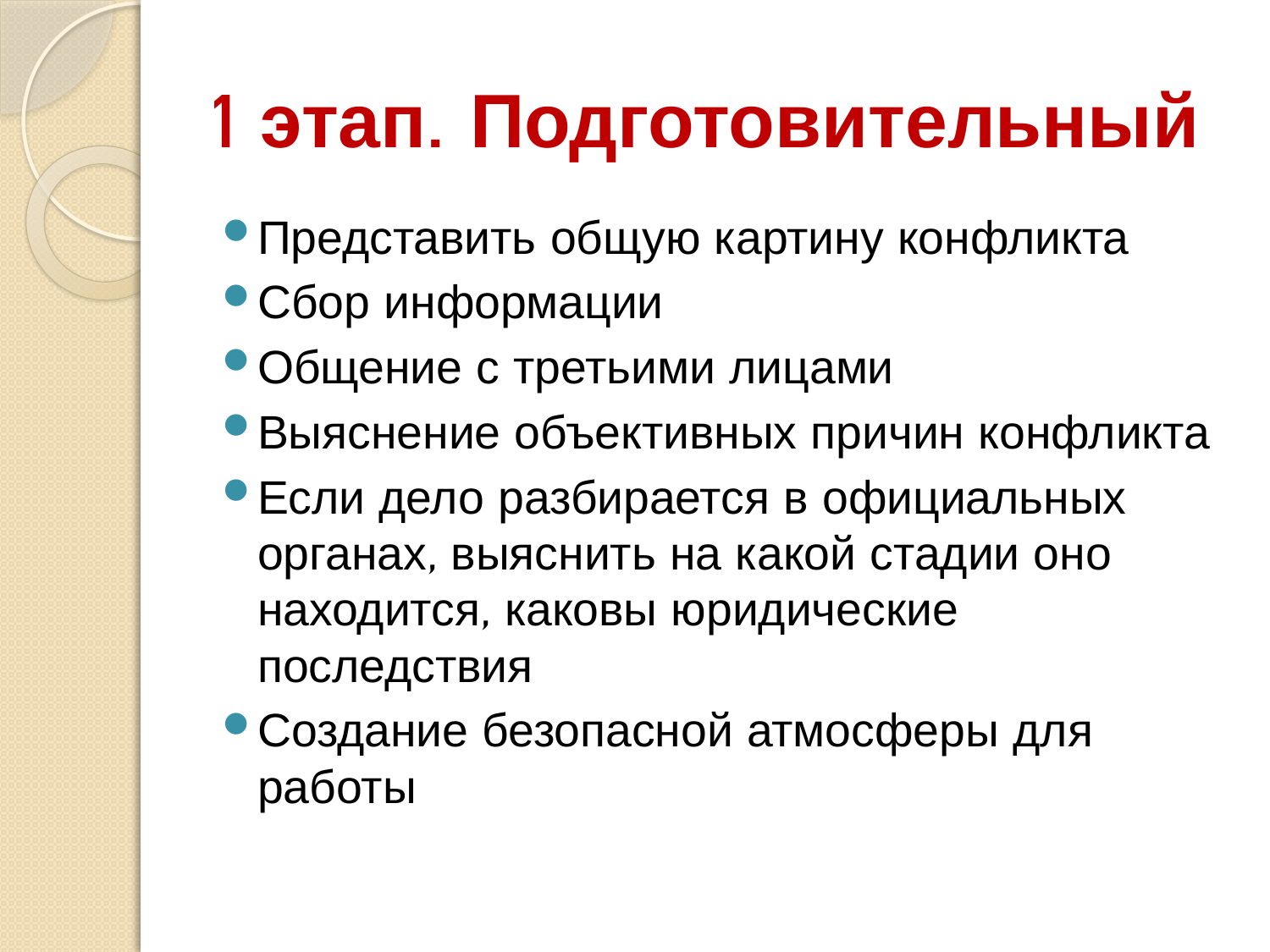

# 1 этап. Подготовительный
Представить общую картину конфликта
Сбор информации
Общение с третьими лицами
Выяснение объективных причин конфликта
Если дело разбирается в официальных органах, выяснить на какой стадии оно находится, каковы юридические последствия
Создание безопасной атмосферы для работы